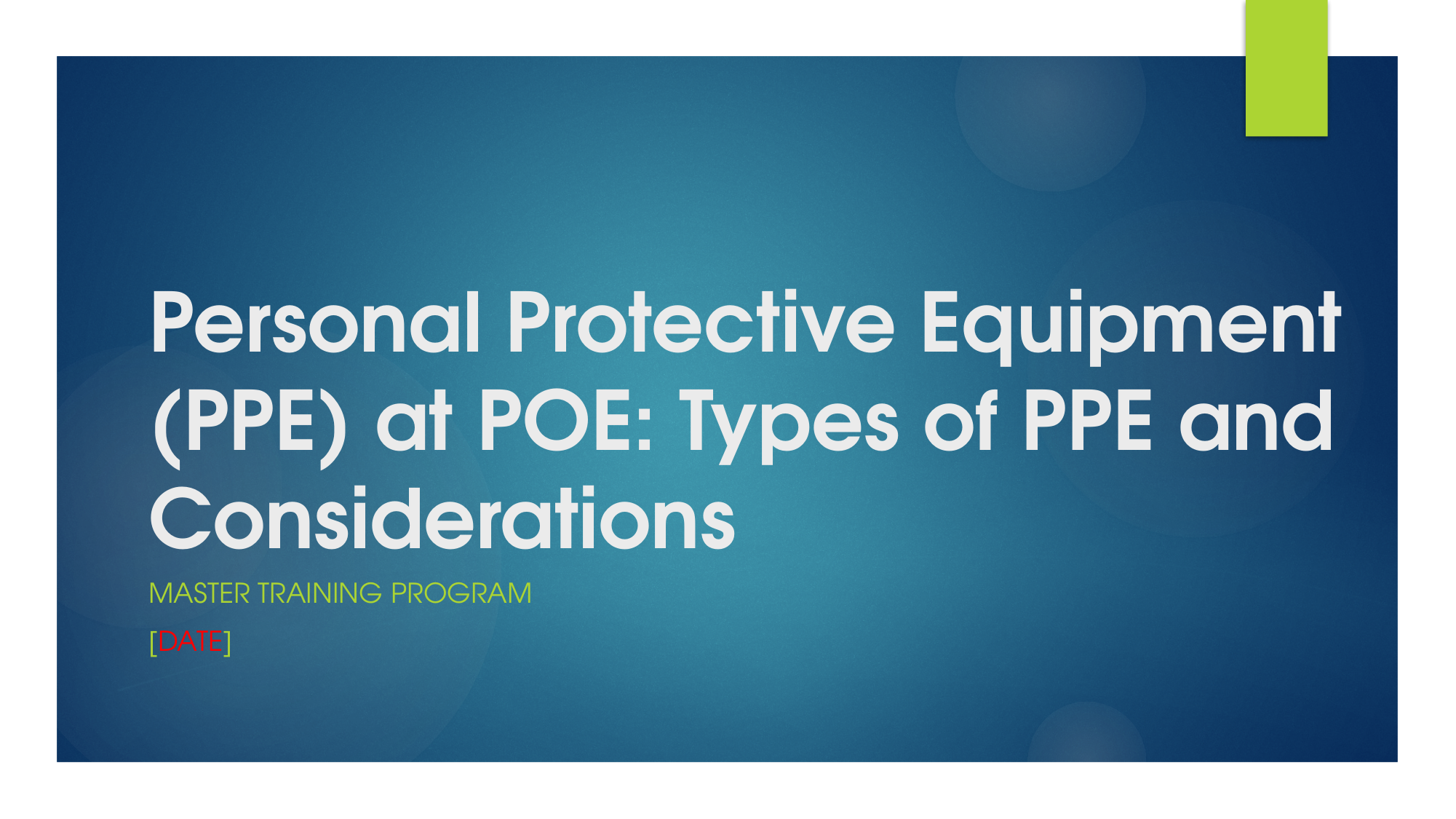

# Personal Protective Equipment (PPE) at POE: Types of PPE and Considerations
Master training program
[Date]